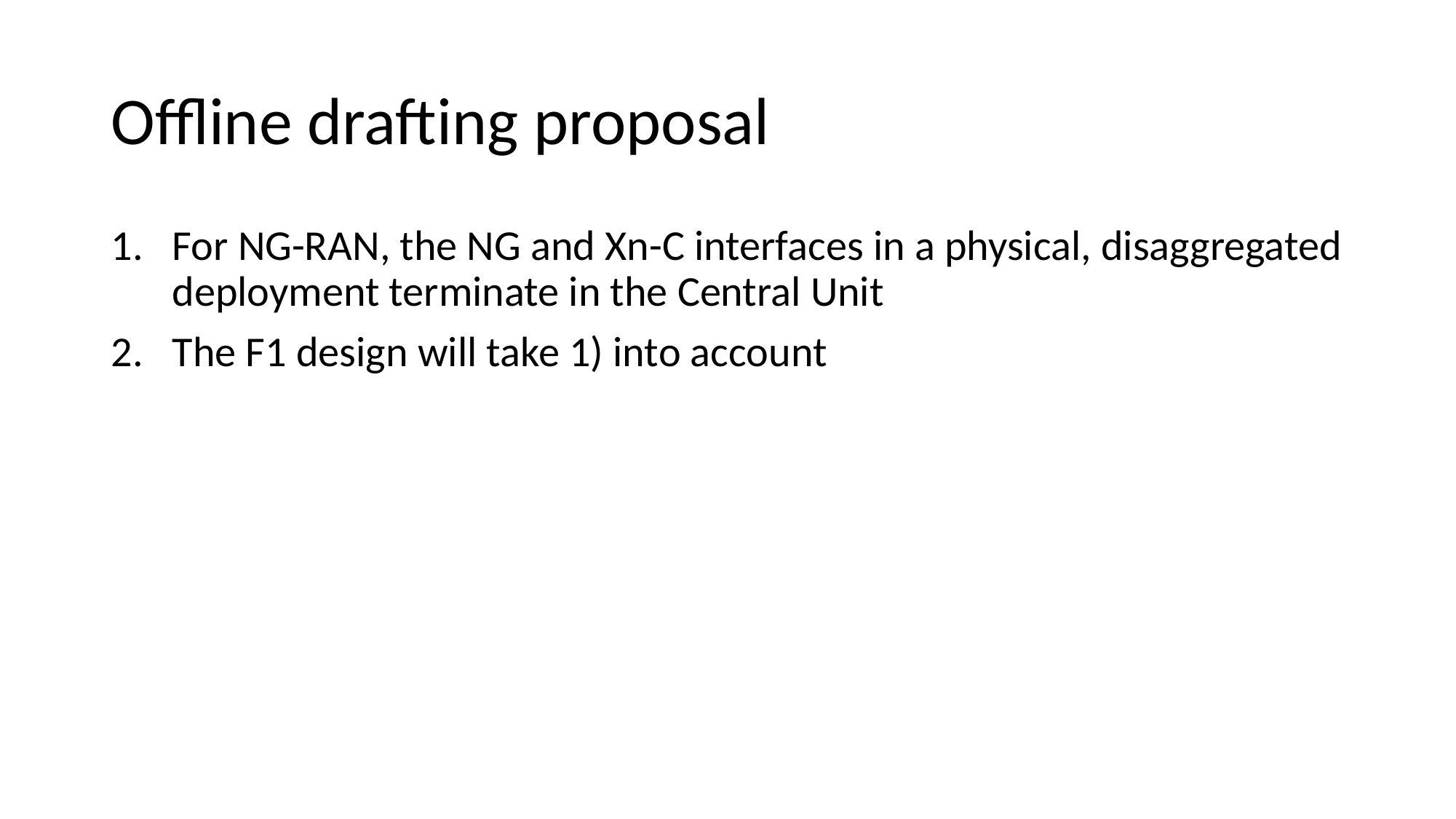

# Offline drafting proposal
For NG-RAN, the NG and Xn-C interfaces in a physical, disaggregated deployment terminate in the Central Unit
The F1 design will take 1) into account